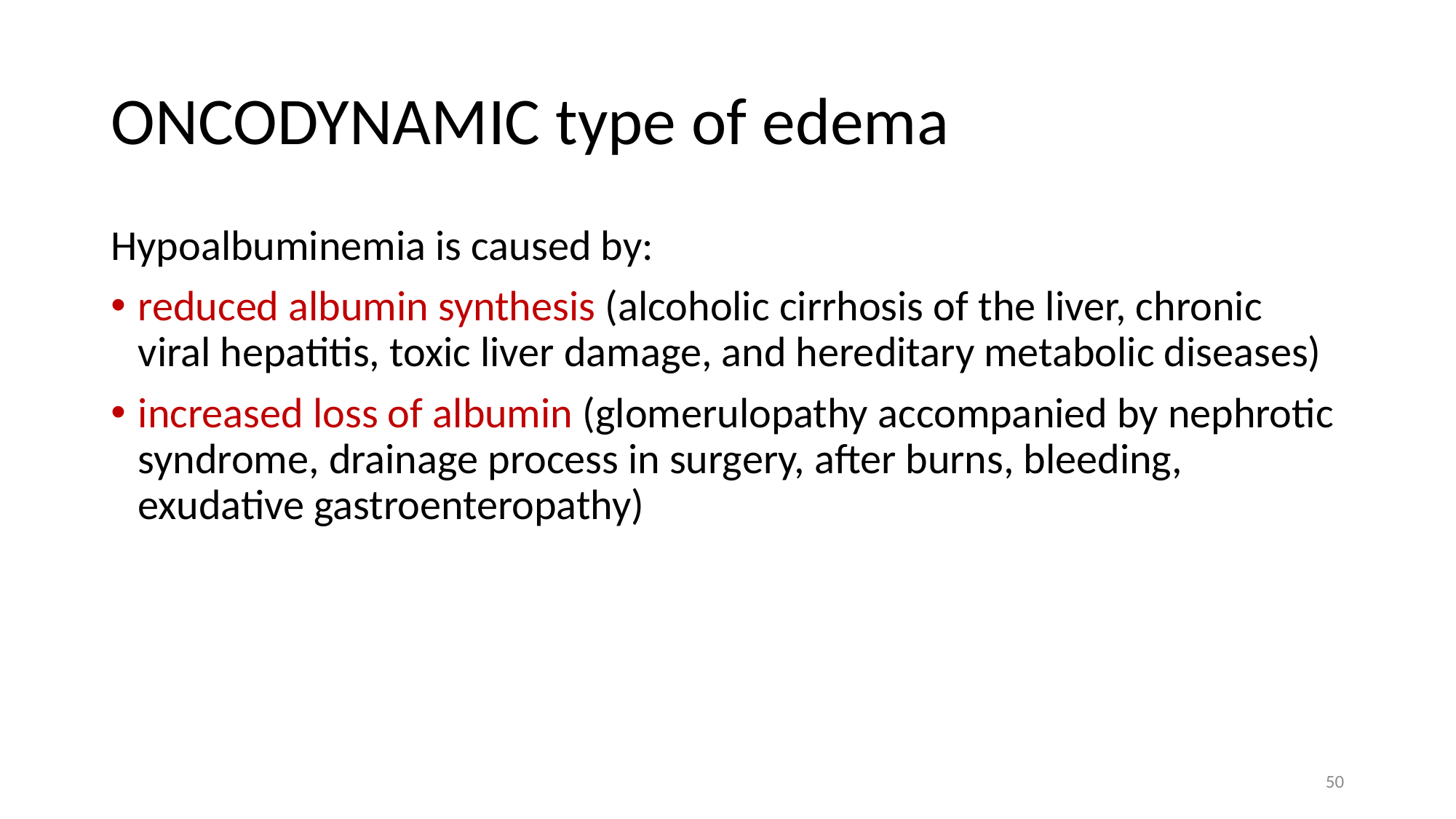

# ONCODYNAMIC type of edema
Hypoalbuminemia is caused by:
reduced albumin synthesis (alcoholic cirrhosis of the liver, chronic viral hepatitis, toxic liver damage, and hereditary metabolic diseases)
increased loss of albumin (glomerulopathy accompanied by nephrotic syndrome, drainage process in surgery, after burns, bleeding, exudative gastroenteropathy)
50